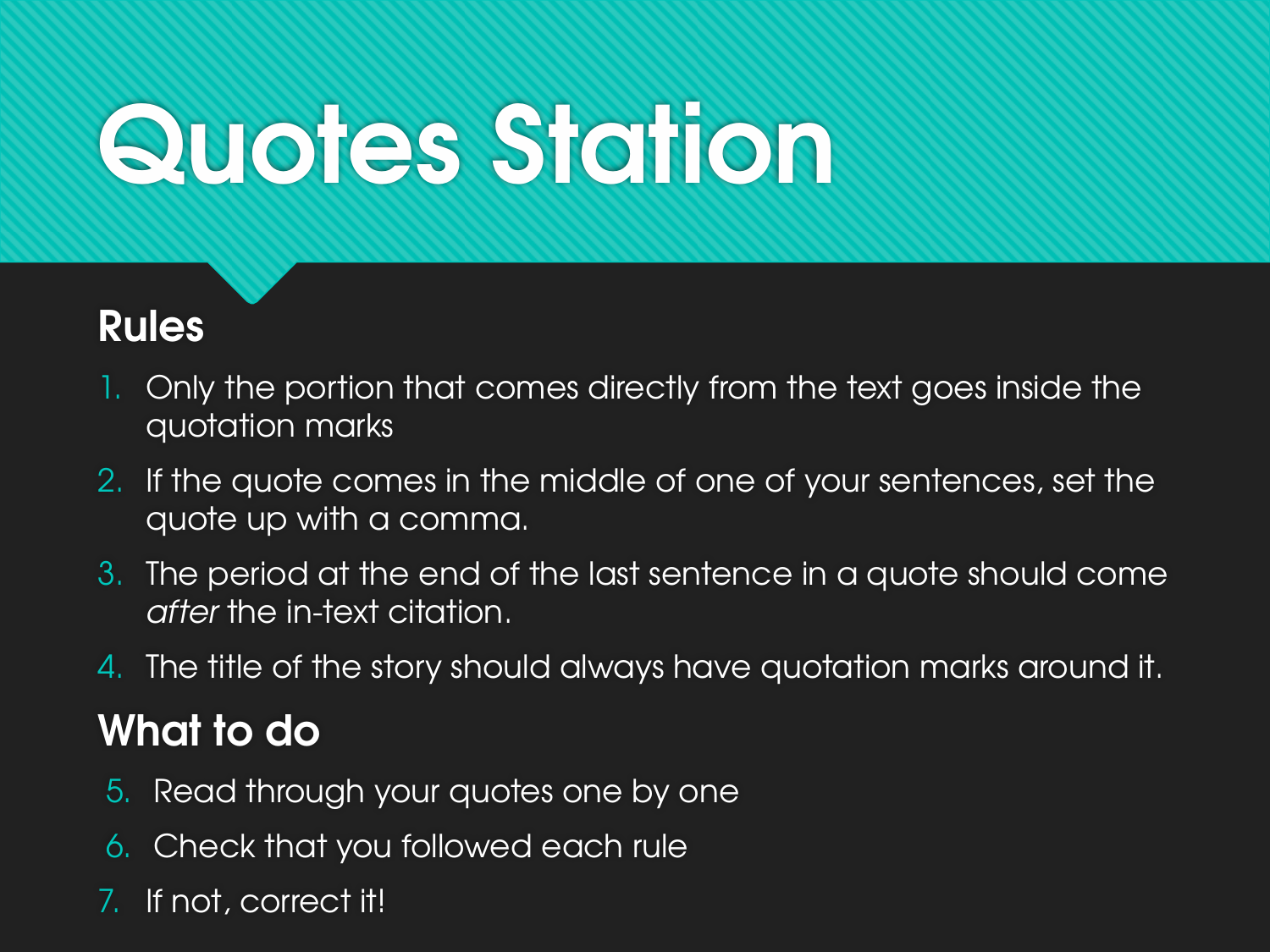

# Quotes Station
Rules
Only the portion that comes directly from the text goes inside the quotation marks
If the quote comes in the middle of one of your sentences, set the quote up with a comma.
The period at the end of the last sentence in a quote should come after the in-text citation.
The title of the story should always have quotation marks around it.
What to do
Read through your quotes one by one
Check that you followed each rule
If not, correct it!